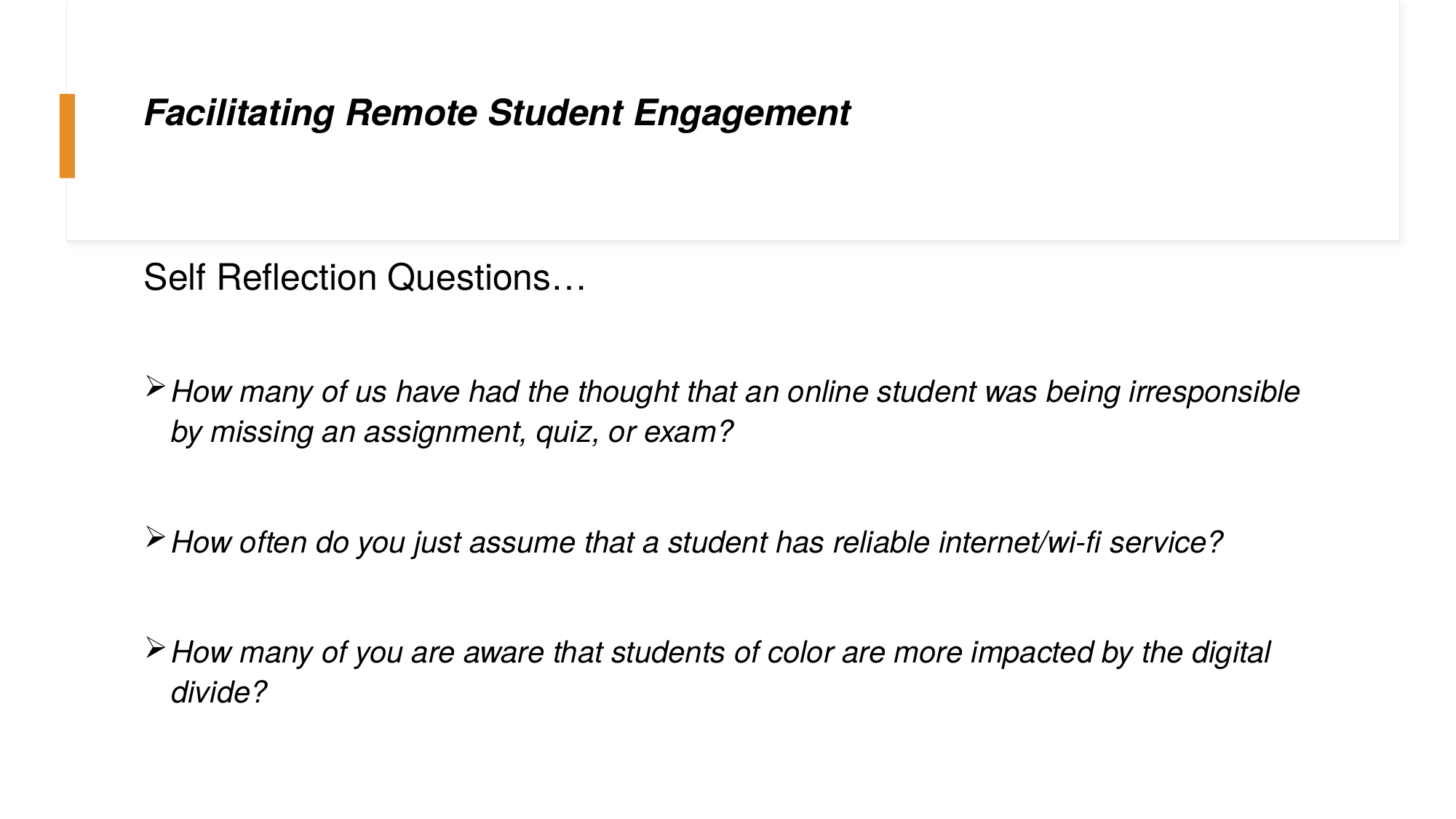

# Facilitating Remote Student Engagement
Self Reflection Questions…

How many of us have had the thought that an online student was being irresponsible by missing an assignment, quiz, or exam?

How often do you just assume that a student has reliable internet/wi-fi service?

How many of you are aware that students of color are more impacted by the digital divide?